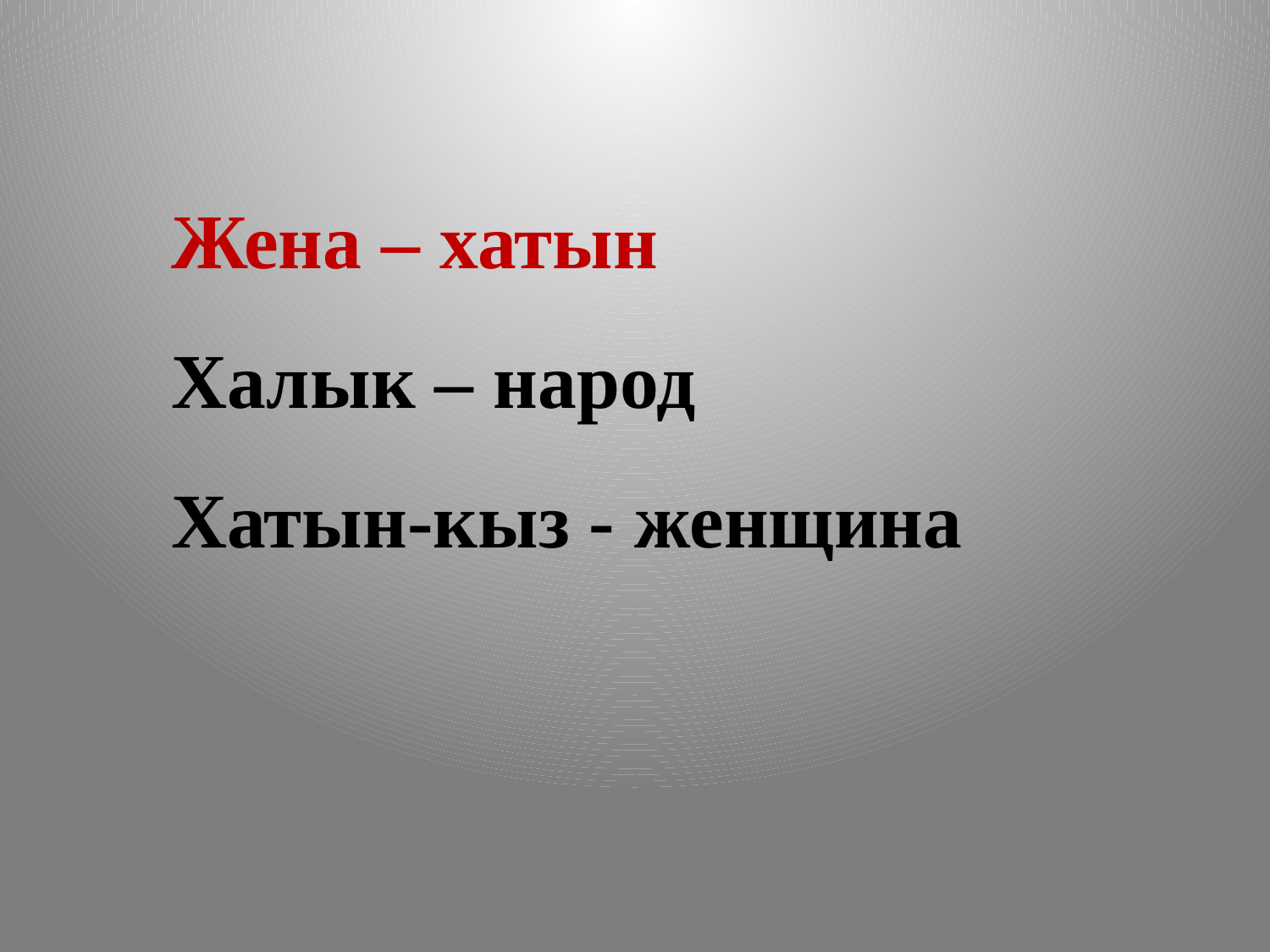

Жена – хатын
Халык – народ
Хатын-кыз - женщина